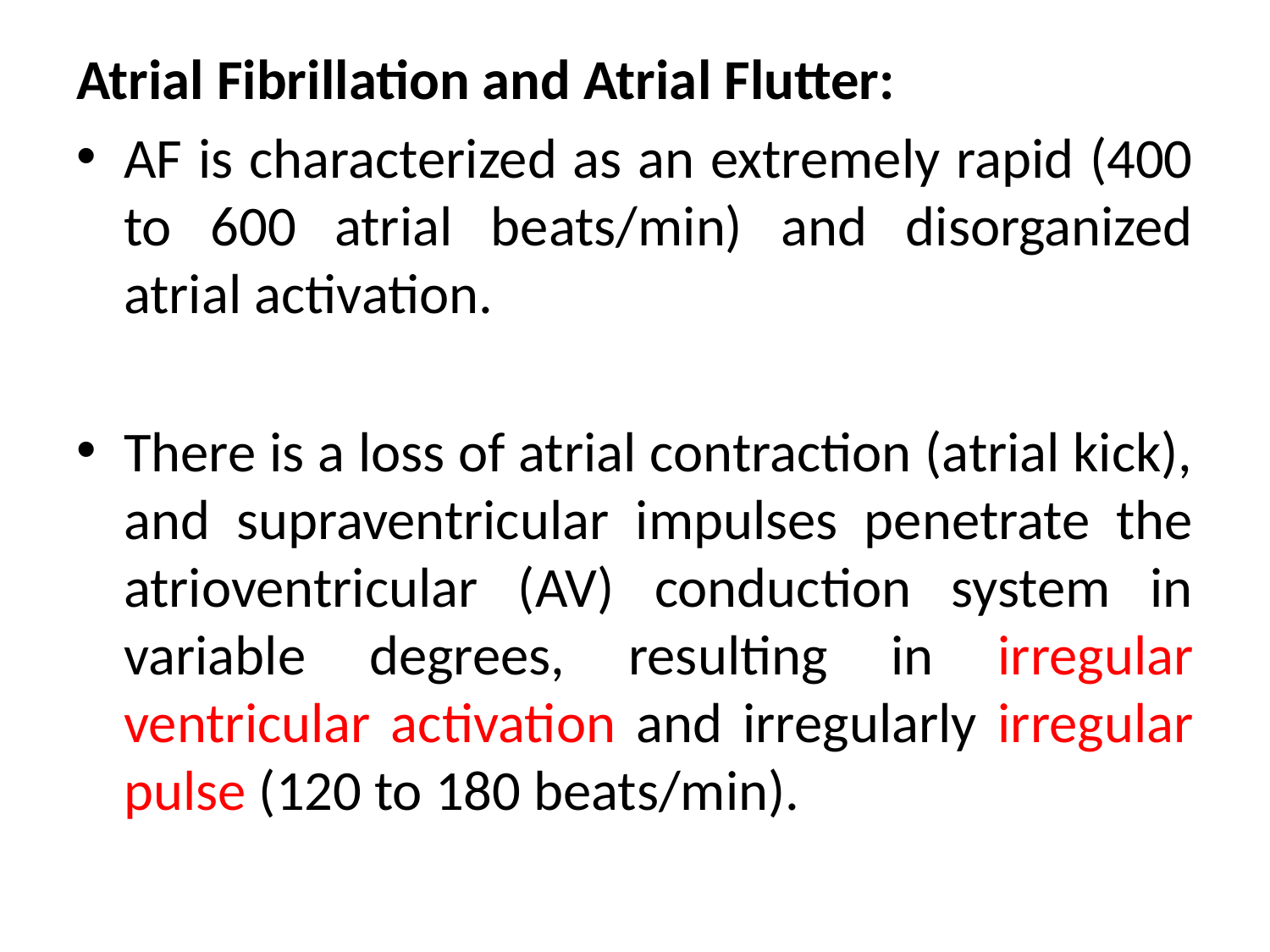

Atrial Fibrillation and Atrial Flutter:
AF is characterized as an extremely rapid (400 to 600 atrial beats/min) and disorganized atrial activation.

There is a loss of atrial contraction (atrial kick), and supraventricular impulses penetrate the atrioventricular (AV) conduction system in variable degrees, resulting in irregular ventricular activation and irregularly irregular pulse (120 to 180 beats/min).